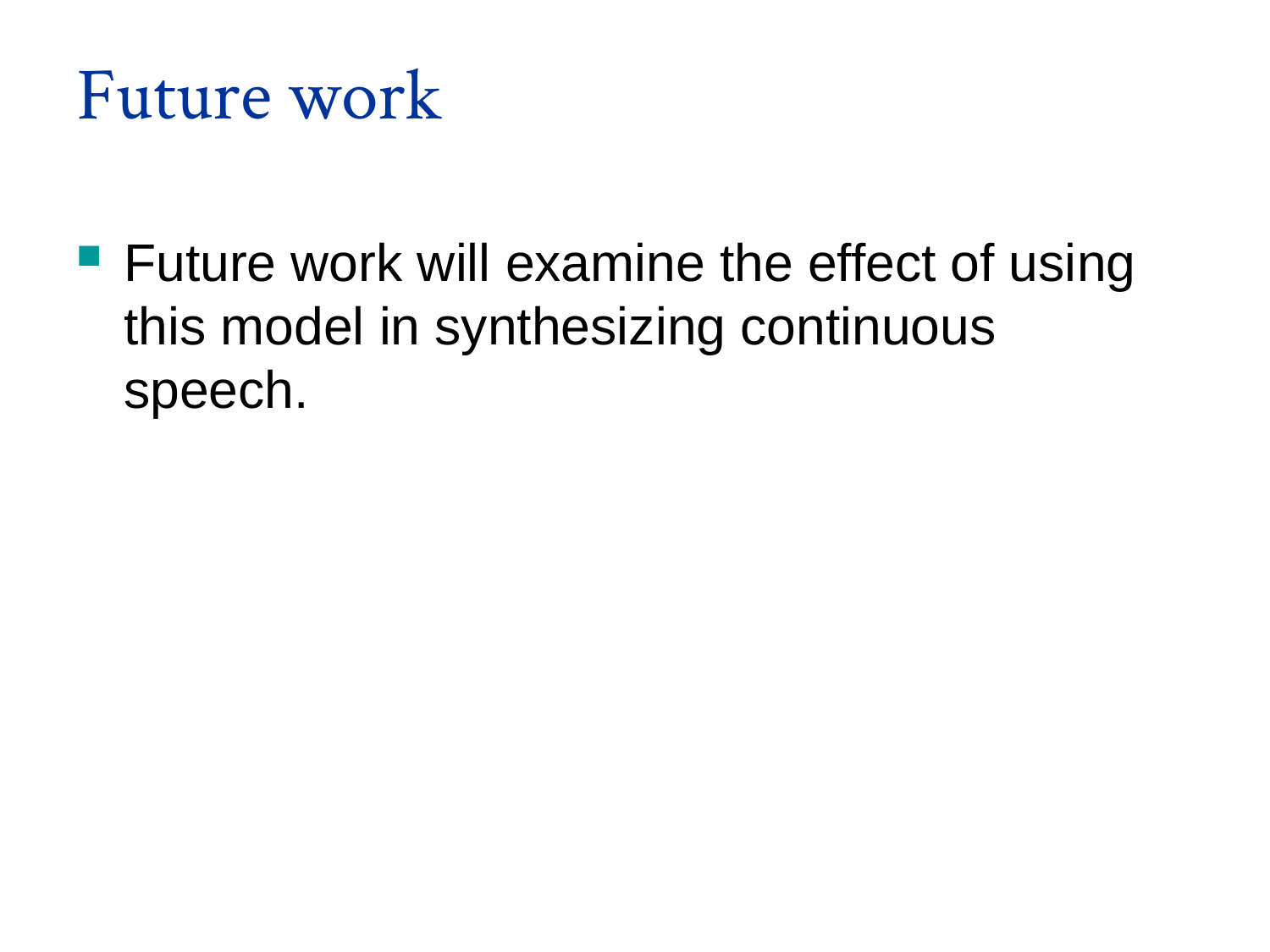

# Future work
Future work will examine the effect of using this model in synthesizing continuous speech.
17